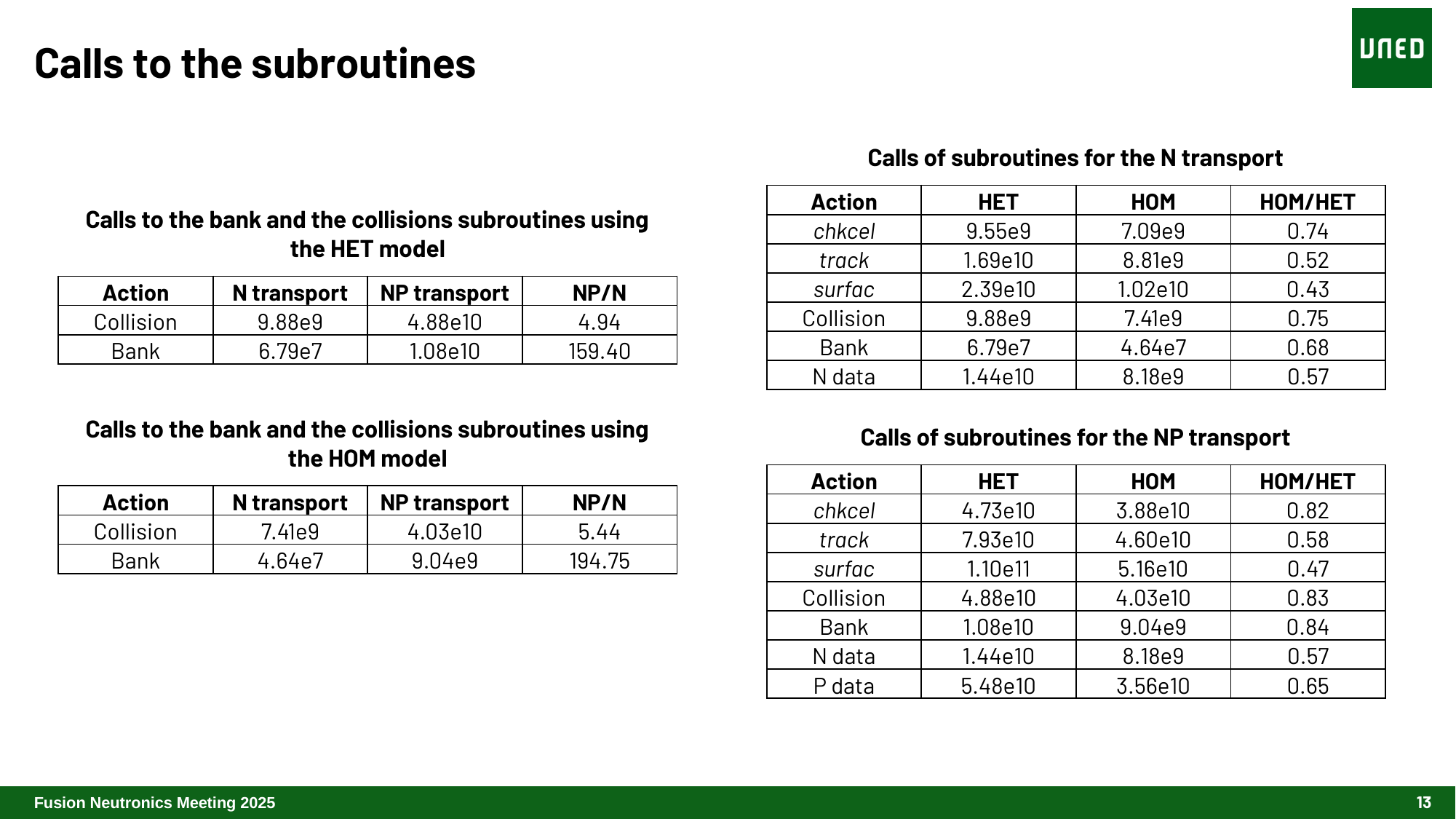

# Calls to the subroutines
Calls of subroutines for the N transport
| Action | HET | HOM | HOM/HET |
| --- | --- | --- | --- |
| chkcel | 9.55e9 | 7.09e9 | 0.74 |
| track | 1.69e10 | 8.81e9 | 0.52 |
| surfac | 2.39e10 | 1.02e10 | 0.43 |
| Collision | 9.88e9 | 7.41e9 | 0.75 |
| Bank | 6.79e7 | 4.64e7 | 0.68 |
| N data | 1.44e10 | 8.18e9 | 0.57 |
Calls to the bank and the collisions subroutines using the HET model
| Action | N transport | NP transport | NP/N |
| --- | --- | --- | --- |
| Collision | 9.88e9 | 4.88e10 | 4.94 |
| Bank | 6.79e7 | 1.08e10 | 159.40 |
Calls to the bank and the collisions subroutines using the HOM model
Calls of subroutines for the NP transport
| Action | HET | HOM | HOM/HET |
| --- | --- | --- | --- |
| chkcel | 4.73e10 | 3.88e10 | 0.82 |
| track | 7.93e10 | 4.60e10 | 0.58 |
| surfac | 1.10e11 | 5.16e10 | 0.47 |
| Collision | 4.88e10 | 4.03e10 | 0.83 |
| Bank | 1.08e10 | 9.04e9 | 0.84 |
| N data | 1.44e10 | 8.18e9 | 0.57 |
| P data | 5.48e10 | 3.56e10 | 0.65 |
| Action | N transport | NP transport | NP/N |
| --- | --- | --- | --- |
| Collision | 7.41e9 | 4.03e10 | 5.44 |
| Bank | 4.64e7 | 9.04e9 | 194.75 |
13